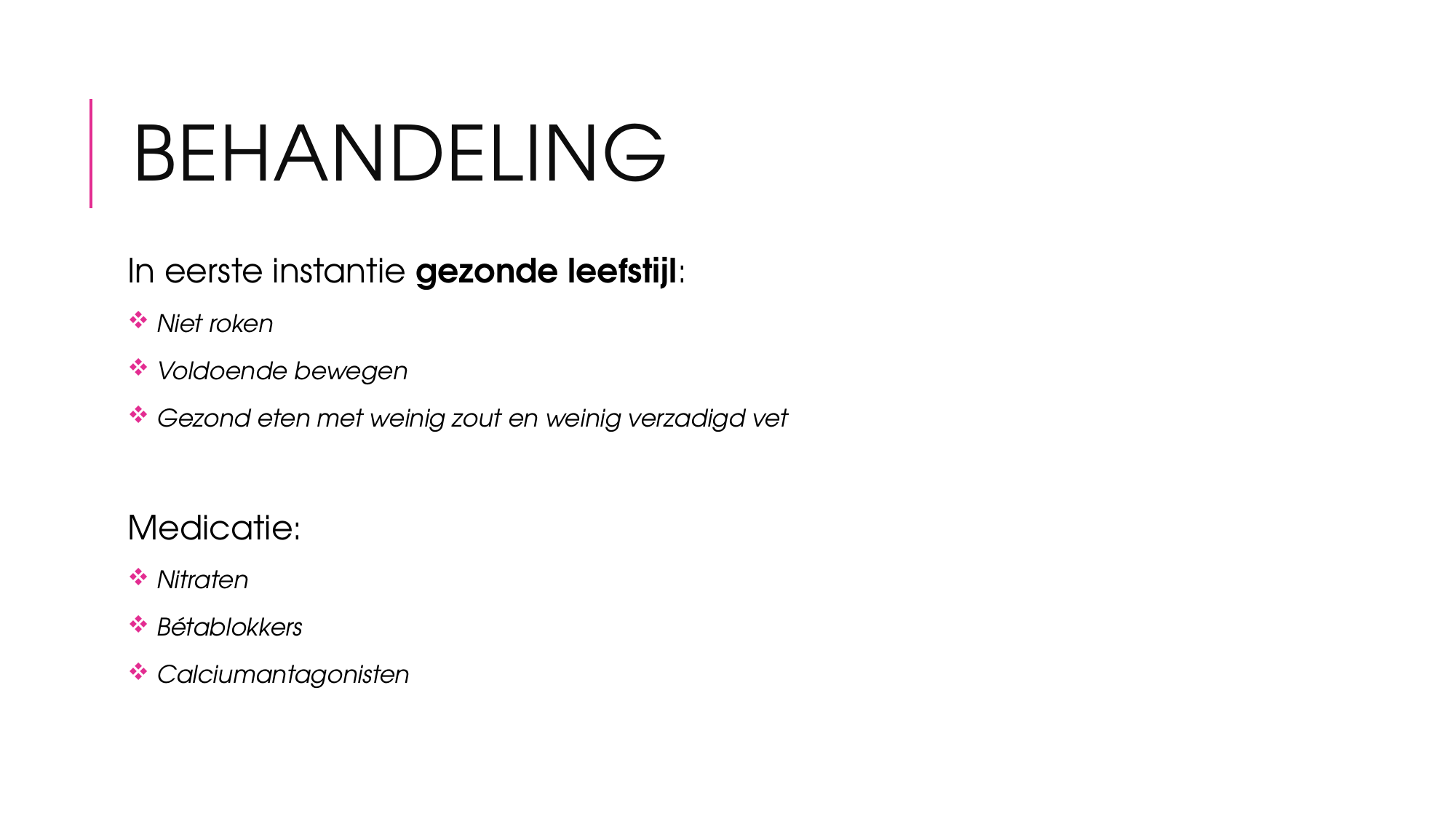

# behandeling
In eerste instantie gezonde leefstijl:
 Niet roken
 Voldoende bewegen
 Gezond eten met weinig zout en weinig verzadigd vet

Medicatie:
 Nitraten
 Bétablokkers
 Calciumantagonisten